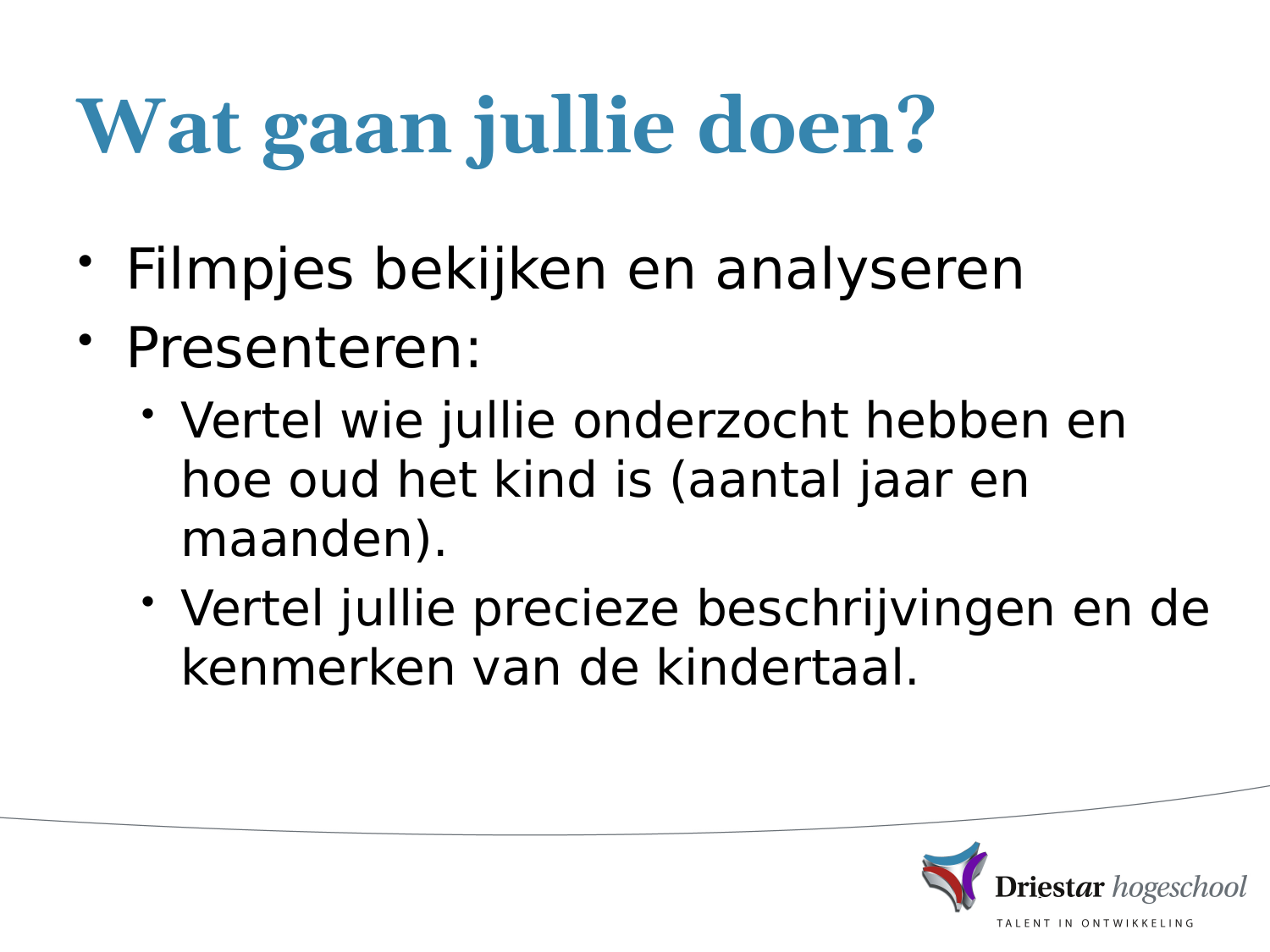

# Wat gaan jullie doen?
Filmpjes bekijken en analyseren
Presenteren:
Vertel wie jullie onderzocht hebben en hoe oud het kind is (aantal jaar en maanden).
Vertel jullie precieze beschrijvingen en de kenmerken van de kindertaal.